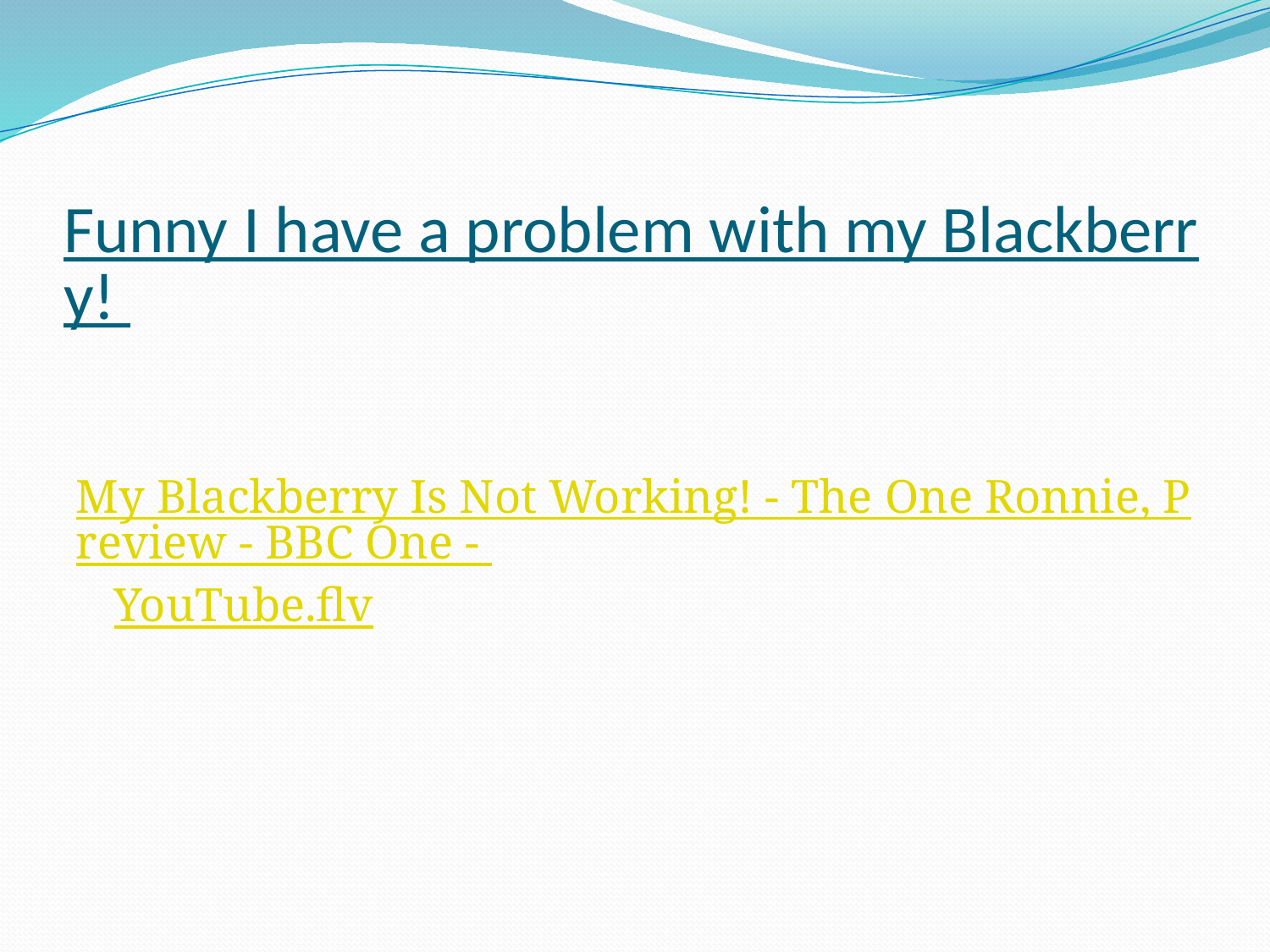

# Funny I have a problem with my Blackberry!

My Blackberry Is Not Working! - The One Ronnie, Preview - BBC One - YouTube.flv